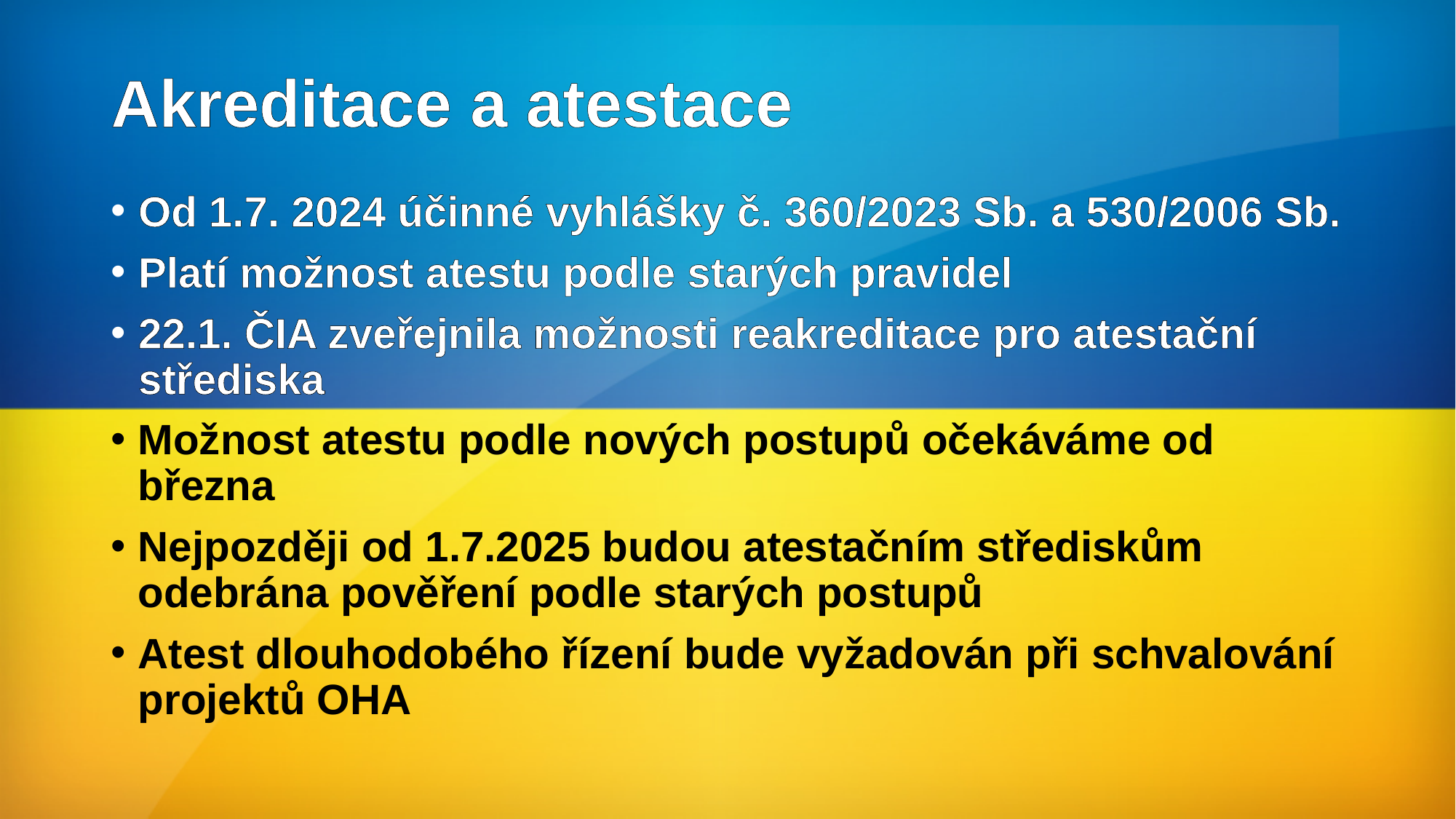

# Akreditace a atestace
Od 1.7. 2024 účinné vyhlášky č. 360/2023 Sb. a 530/2006 Sb.
Platí možnost atestu podle starých pravidel
22.1. ČIA zveřejnila možnosti reakreditace pro atestační střediska
Možnost atestu podle nových postupů očekáváme od března
Nejpozději od 1.7.2025 budou atestačním střediskům odebrána pověření podle starých postupů
Atest dlouhodobého řízení bude vyžadován při schvalování projektů OHA